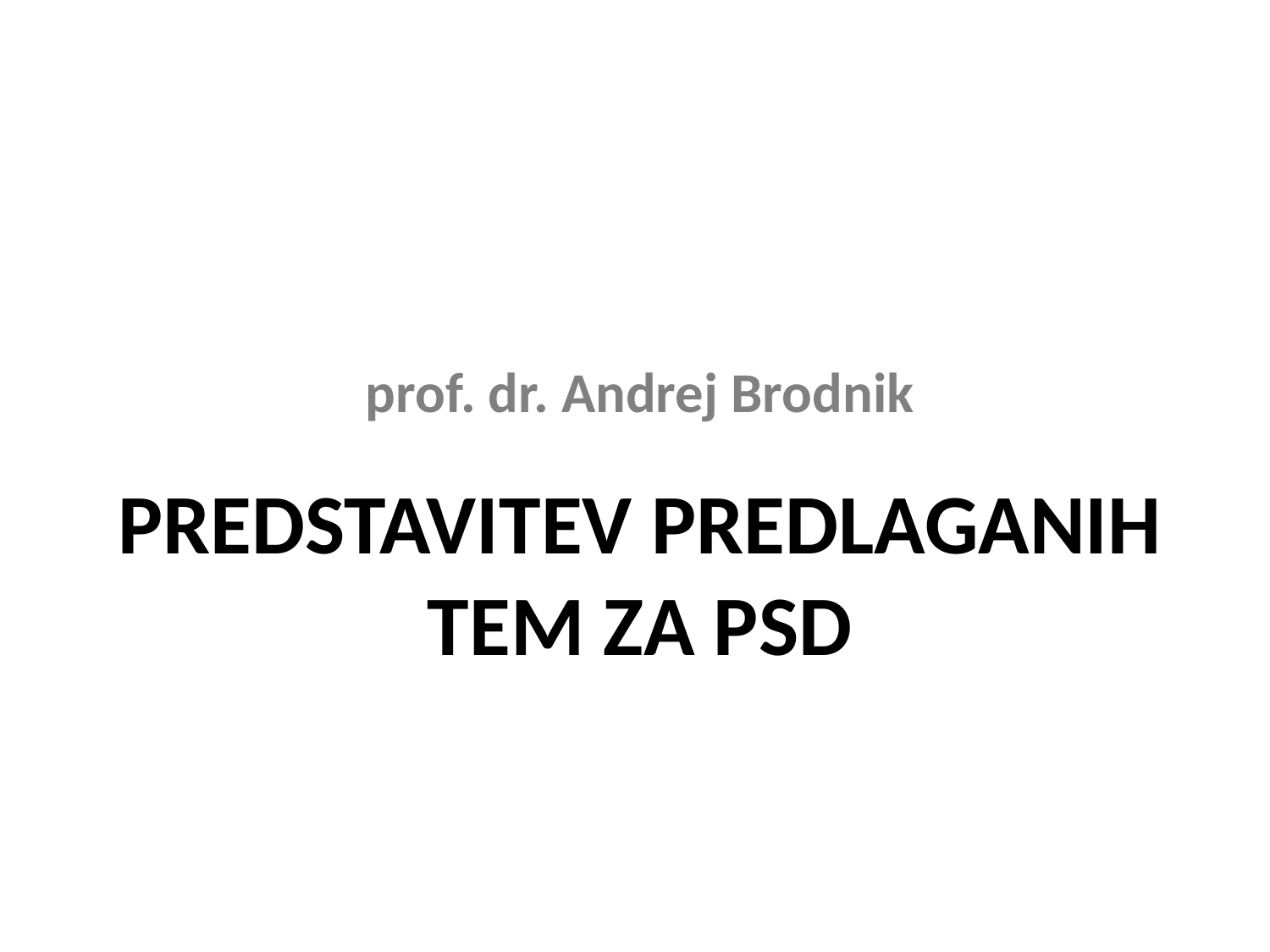

prof. dr. Andrej Brodnik
# Predstavitev predlaganih tem za PSD